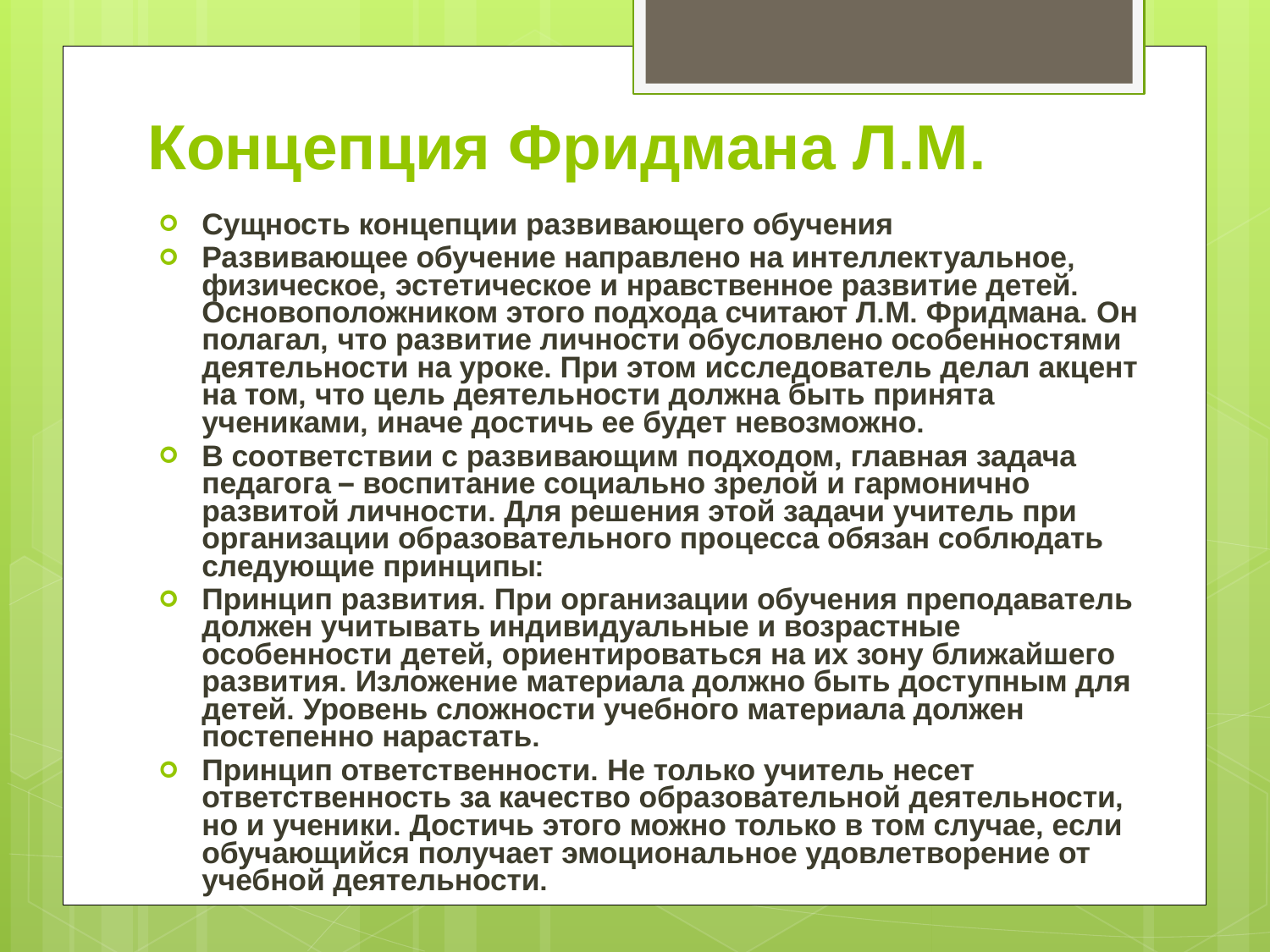

# Концепция Фридмана Л.М.
Сущность концепции развивающего обучения
Развивающее обучение направлено на интеллектуальное, физическое, эстетическое и нравственное развитие детей. Основоположником этого подхода считают Л.М. Фридмана. Он полагал, что развитие личности обусловлено особенностями деятельности на уроке. При этом исследователь делал акцент на том, что цель деятельности должна быть принята учениками, иначе достичь ее будет невозможно.
В соответствии с развивающим подходом, главная задача педагога – воспитание социально зрелой и гармонично развитой личности. Для решения этой задачи учитель при организации образовательного процесса обязан соблюдать следующие принципы:
Принцип развития. При организации обучения преподаватель должен учитывать индивидуальные и возрастные особенности детей, ориентироваться на их зону ближайшего развития. Изложение материала должно быть доступным для детей. Уровень сложности учебного материала должен постепенно нарастать.
Принцип ответственности. Не только учитель несет ответственность за качество образовательной деятельности, но и ученики. Достичь этого можно только в том случае, если обучающийся получает эмоциональное удовлетворение от учебной деятельности.